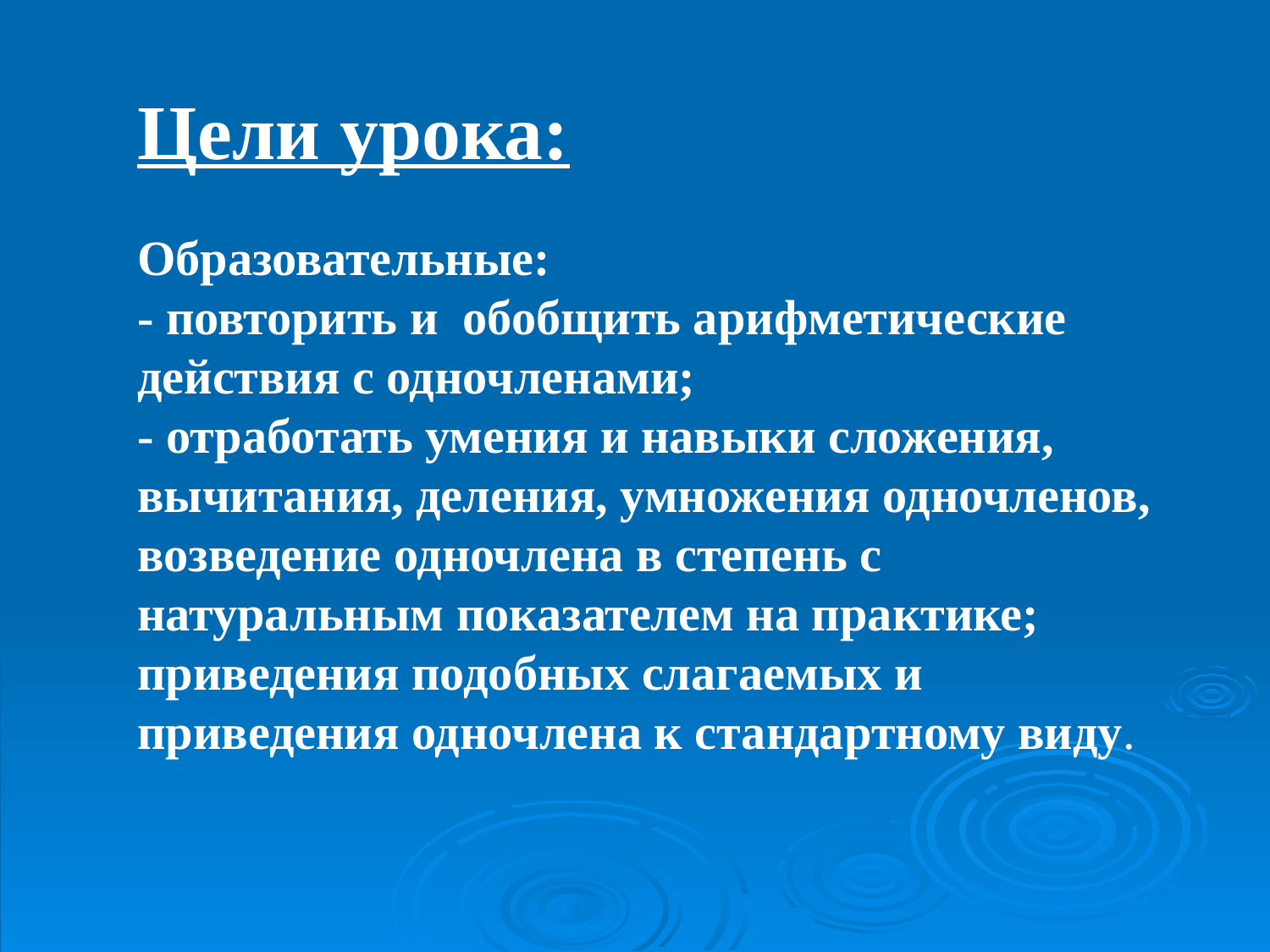

Цели урока:

Образовательные:
- повторить и  обобщить арифметические действия с одночленами;
- отработать умения и навыки сложения, вычитания, деления, умножения одночленов, возведение одночлена в степень с натуральным показателем на практике; приведения подобных слагаемых и приведения одночлена к стандартному виду.